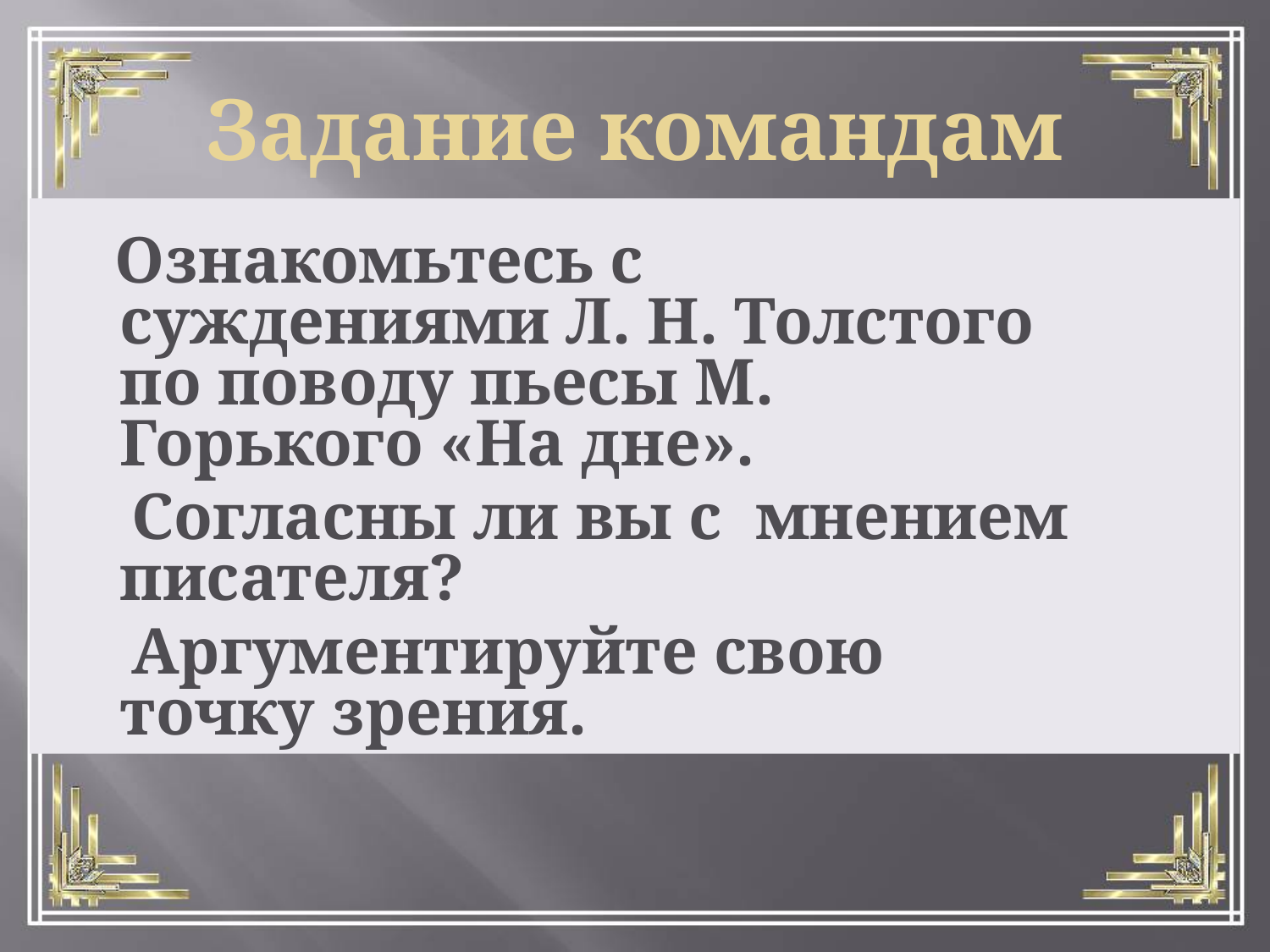

Задание командам

  Ознакомьтесь с суждениями Л. Н. Толстого по поводу пьесы М. Горького «На дне».
   Согласны ли вы с  мнением писателя?
   Аргументируйте свою точку зрения.